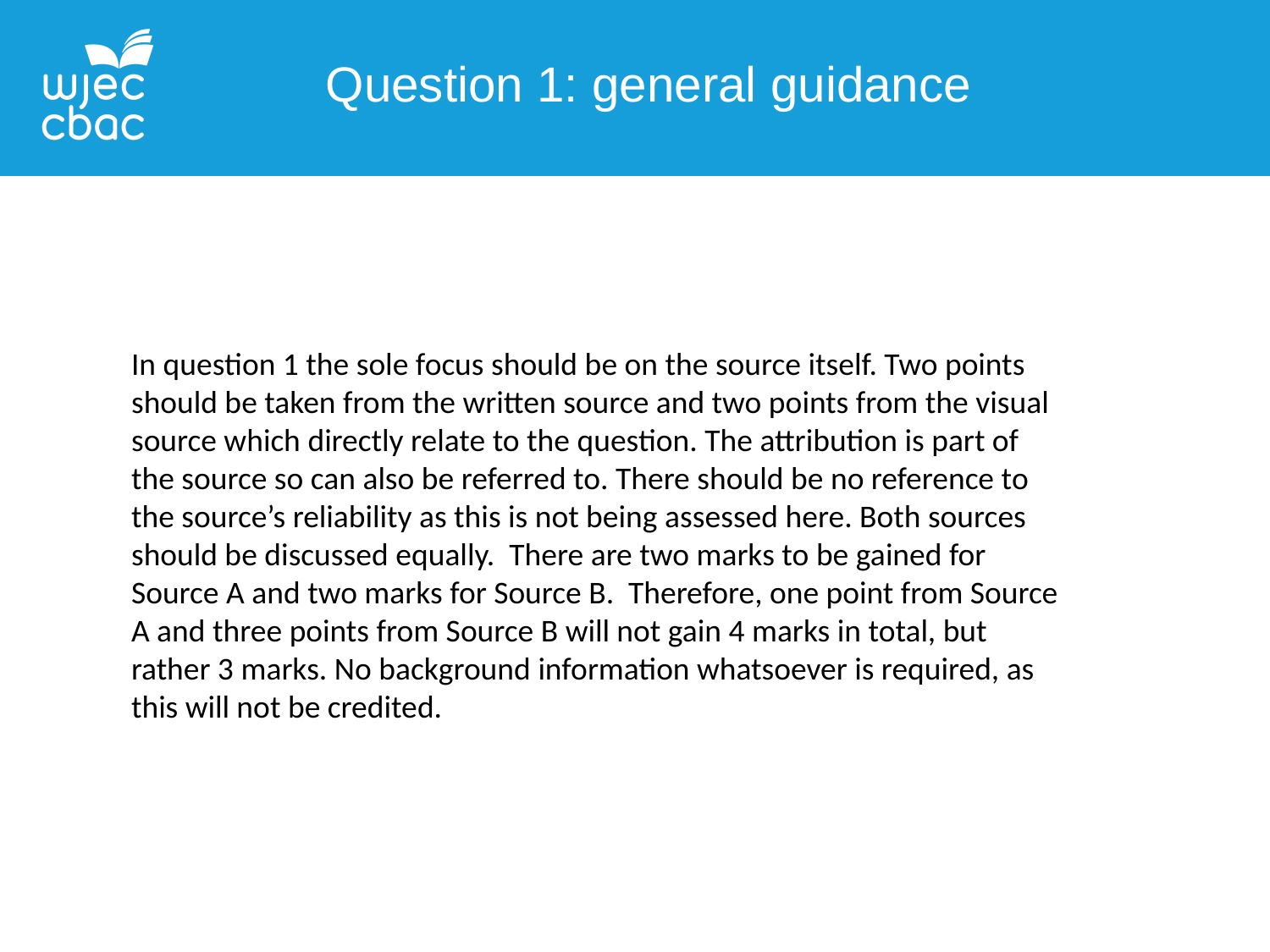

Question 1: general guidance

In question 1 the sole focus should be on the source itself. Two points should be taken from the written source and two points from the visual source which directly relate to the question. The attribution is part of the source so can also be referred to. There should be no reference to the source’s reliability as this is not being assessed here. Both sources should be discussed equally.  There are two marks to be gained for Source A and two marks for Source B.  Therefore, one point from Source A and three points from Source B will not gain 4 marks in total, but rather 3 marks. No background information whatsoever is required, as this will not be credited.